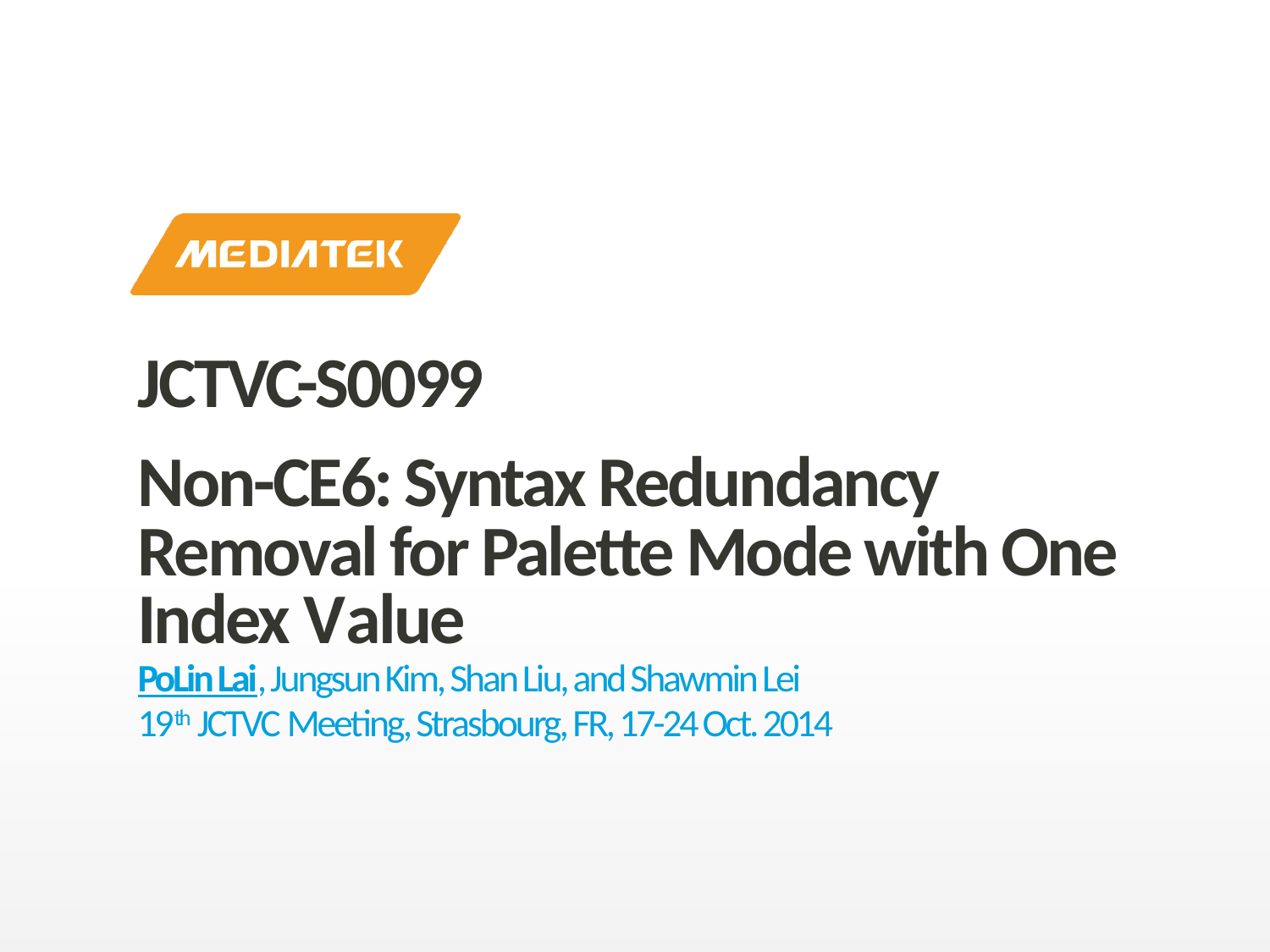

# JCTVC-S0099 Non-CE6: Syntax Redundancy Removal for Palette Mode with One Index Value
PoLin Lai, Jungsun Kim, Shan Liu, and Shawmin Lei
19th JCTVC Meeting, Strasbourg, FR, 17-24 Oct. 2014